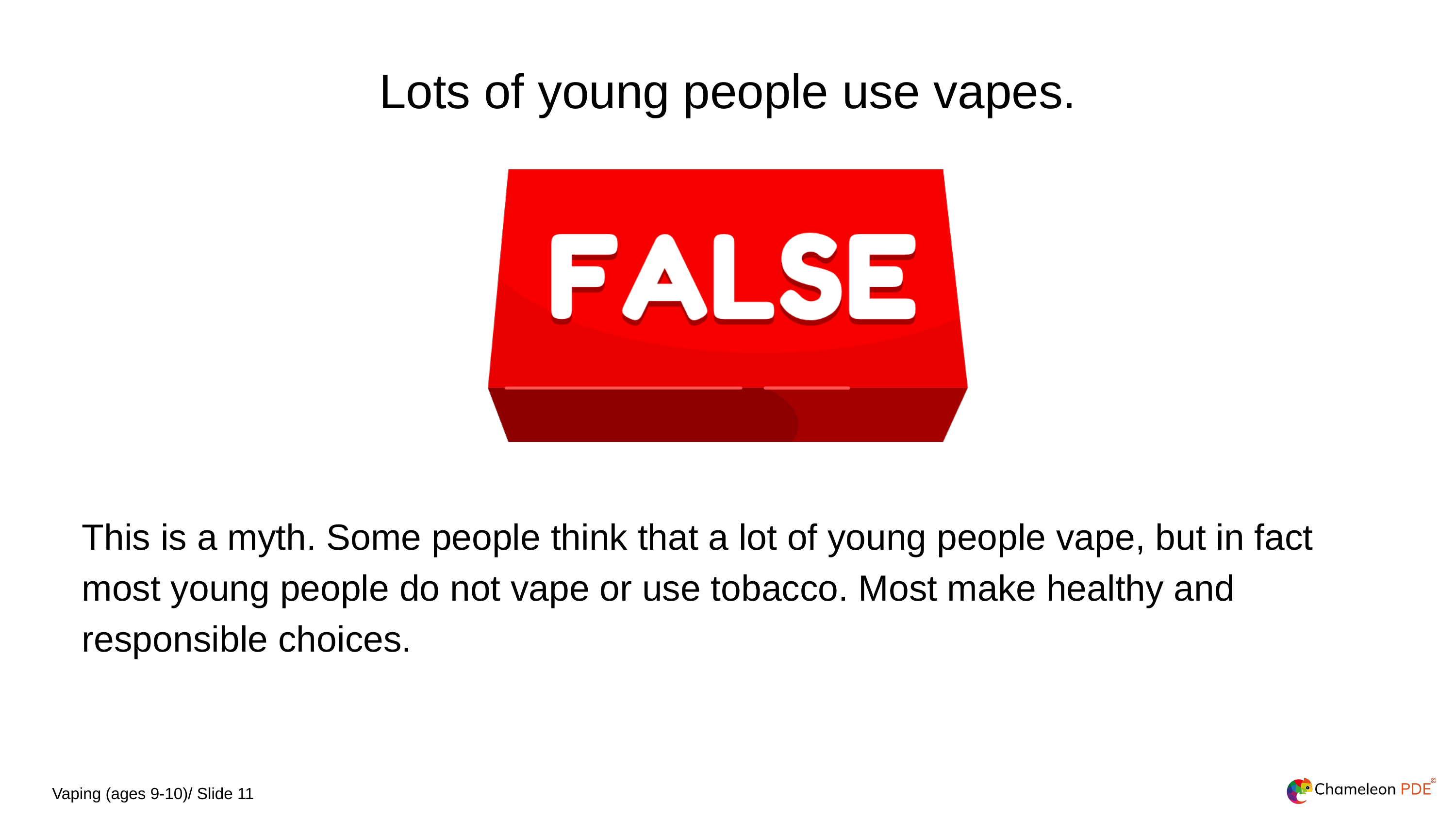

Lots of young people use vapes.

This is a myth. Some people think that a lot of young people vape, but in fact most young people do not vape or use tobacco. Most make healthy and responsible choices.

Vaping (ages 9-10)/ Slide 11